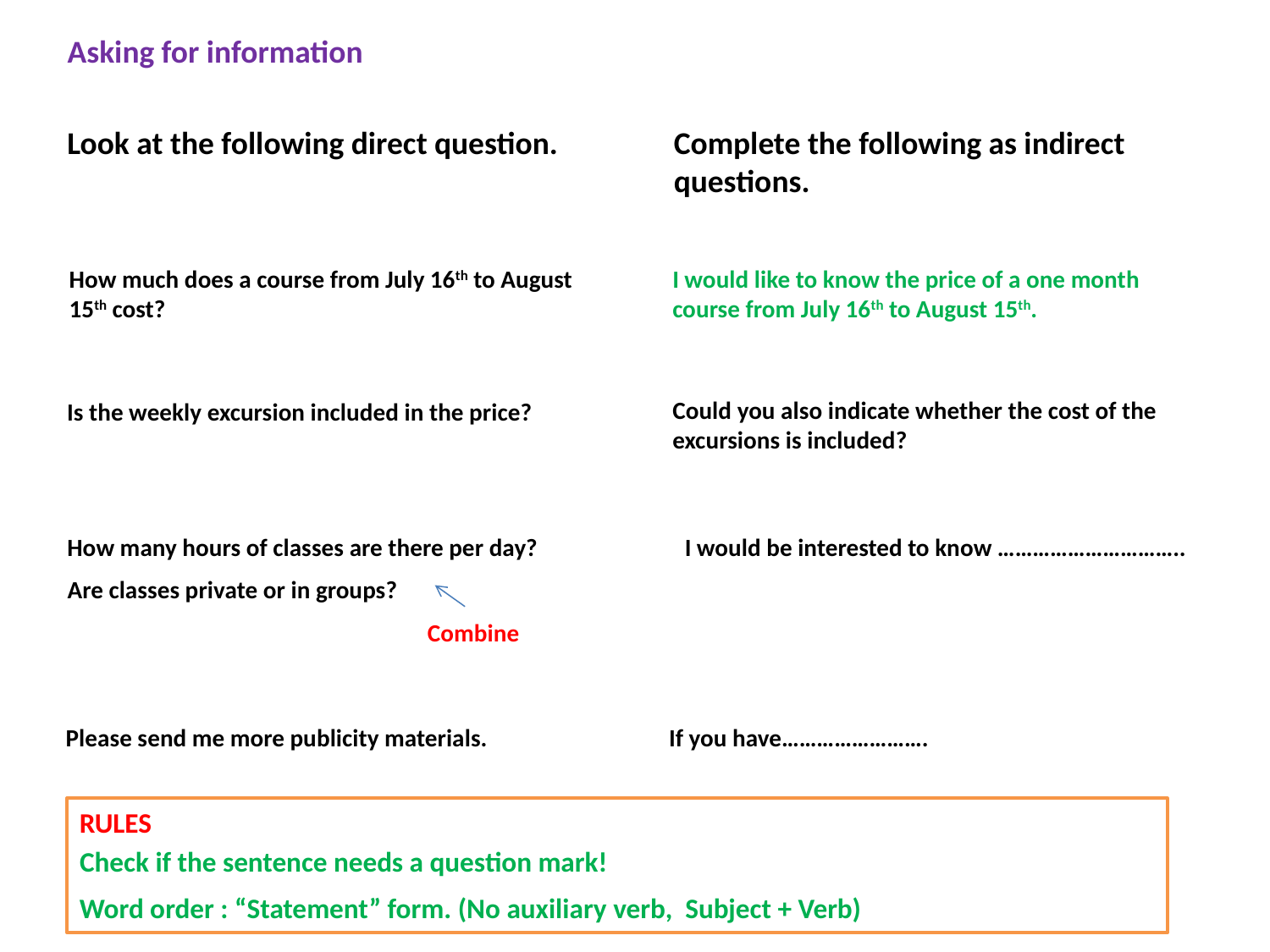

Asking for information
Look at the following direct question.
Complete the following as indirect questions.
How much does a course from July 16th to August 15th cost?
I would like to know the price of a one month course from July 16th to August 15th.
Could you also indicate whether the cost of the excursions is included?
Is the weekly excursion included in the price?
How many hours of classes are there per day?
I would be interested to know …………………………..
Are classes private or in groups?
Combine
If you have…………………….
Please send me more publicity materials.

RULES
Check if the sentence needs a question mark!
Word order : “Statement” form. (No auxiliary verb,  Subject + Verb)